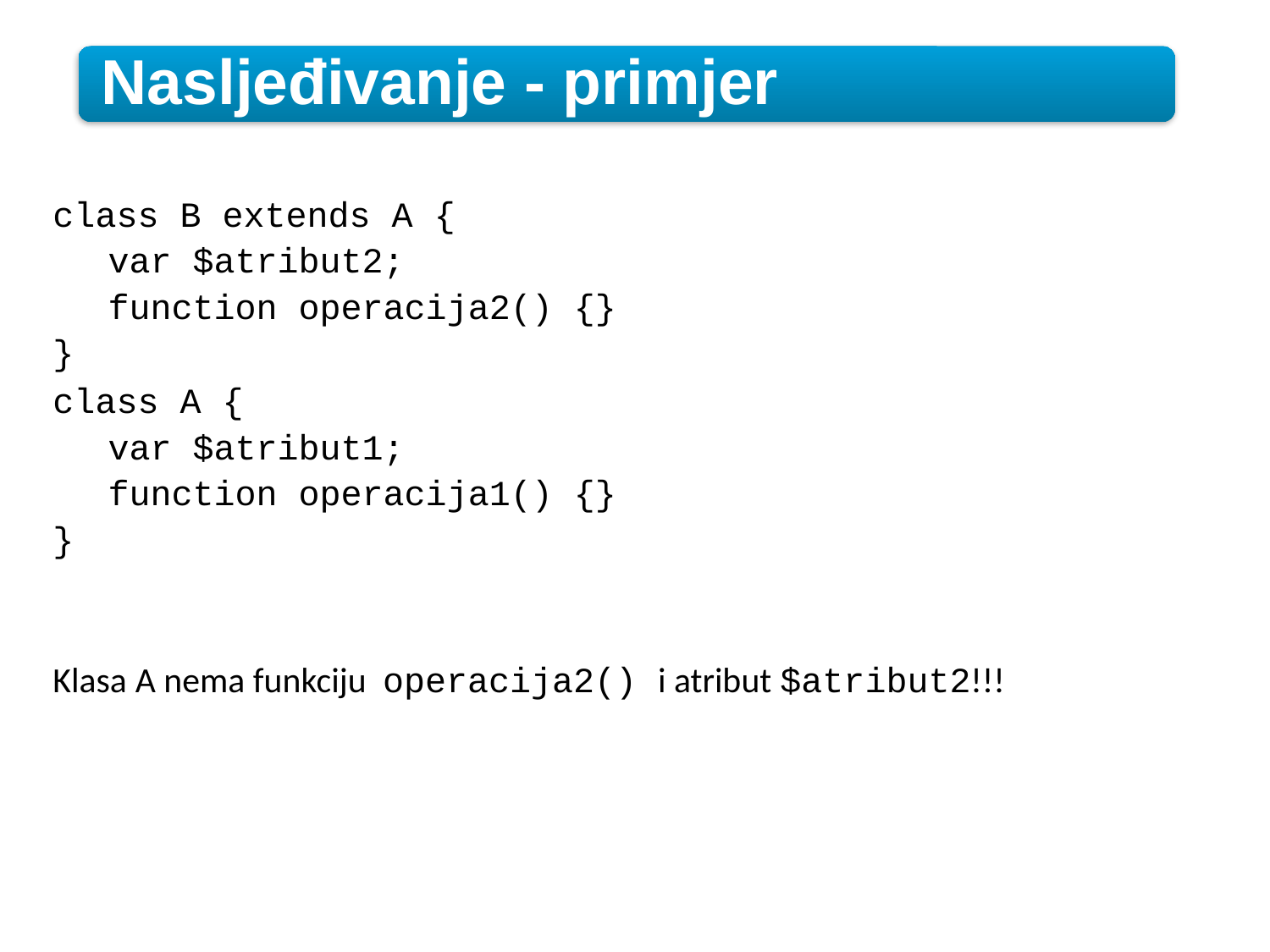

Nasljeđivanje - primjer
class B extends A {
var $atribut2;
function operacija2() {}
}
class A {
var $atribut1;
function operacija1() {}
}
Klasa A nema funkciju operacija2() i atribut $atribut2!!!
5